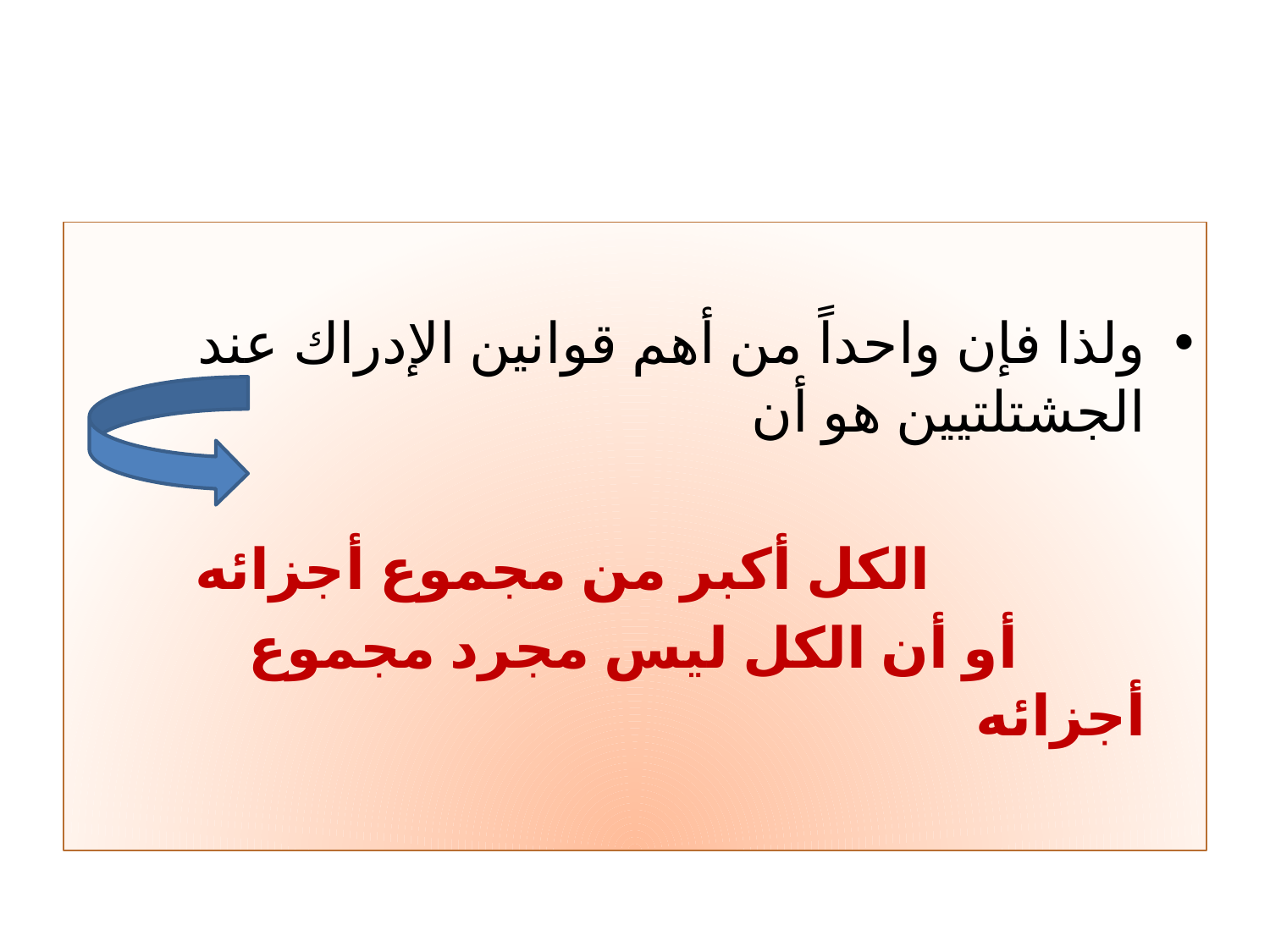

ولذا فإن واحداً من أهم قوانين الإدراك عند الجشتلتيين هو أن

                  الكل أكبر من مجموع أجزائه
            أو أن الكل ليس مجرد مجموع أجزائه